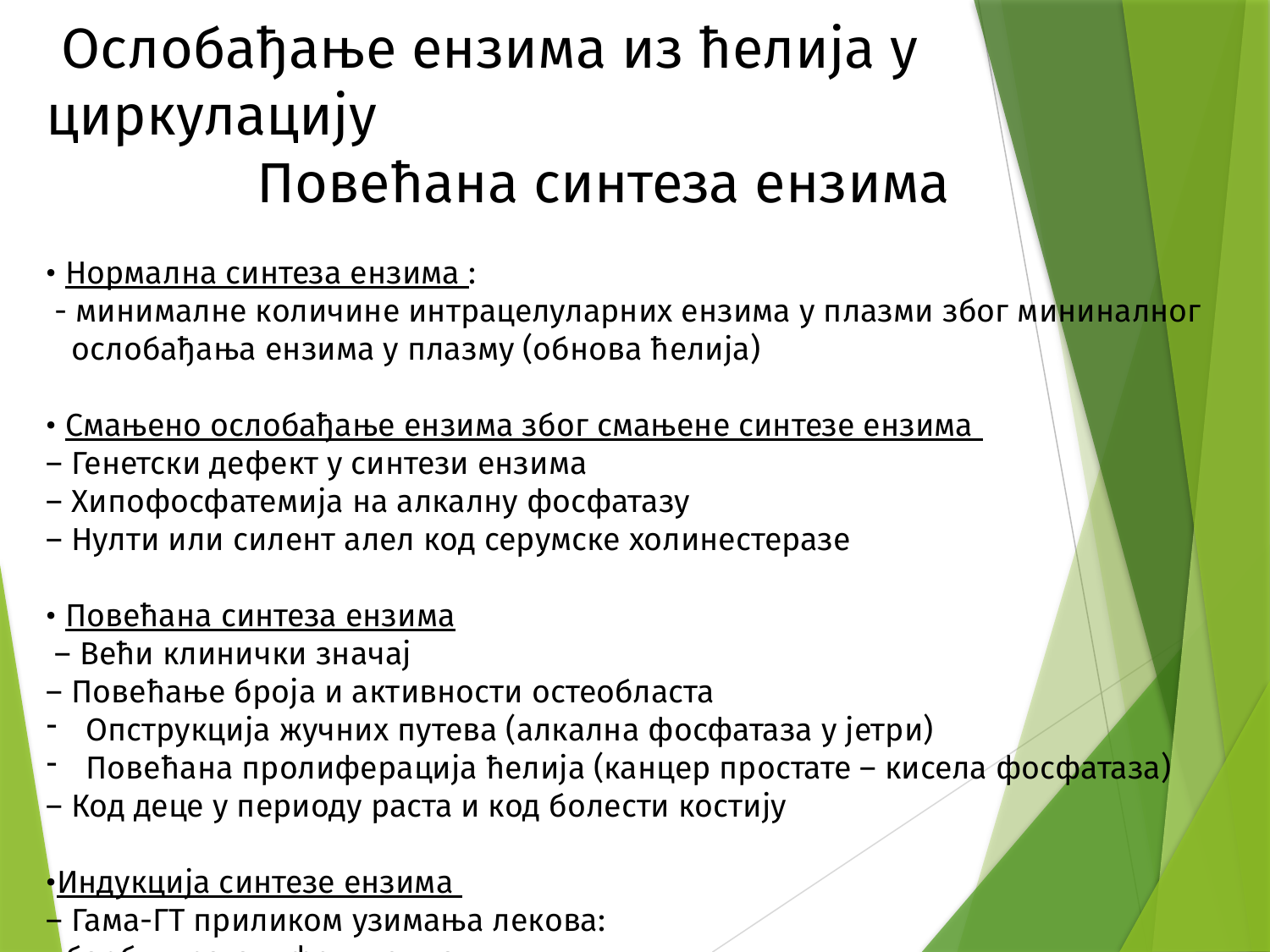

Ослобађање ензима из ћелија у циркулацију
              Повећана синтеза ензима

• Нормална синтеза ензима :
 - минималне количине интрацелуларних ензима у плазми због мининалног
   ослобађања ензима у плазму (обнова ћелија)

• Смањено ослобађање ензима због смањене синтезе ензима
– Генетски дефект у синтези ензима
– Хипофосфатемија на алкалну фосфатазу
– Нулти или силент алел код серумске холинестеразе

• Повећана синтеза ензима
 – Већи клинички значај
– Повећање броја и активности остеобласта
Опструкција жучних путева (алкална фосфатаза у јетри)
Повећана пролиферација ћелија (канцер простате – кисела фосфатаза)
– Код деце у периоду раста и код болести костију

•Индукција синтезе ензима
– Гама-ГТ приликом узимања лекова:
• барбитурата и фенитоина
• алкохола